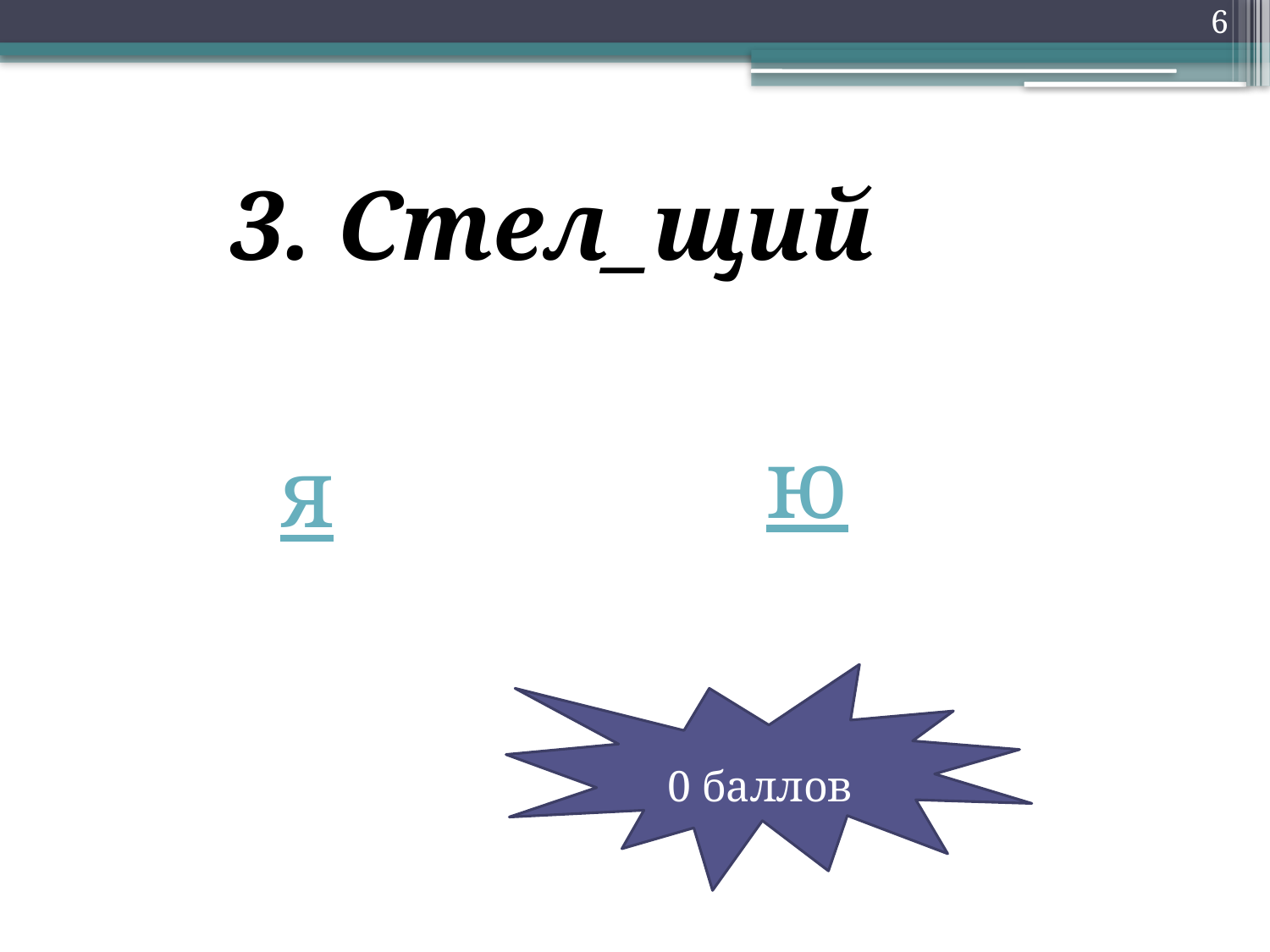

6
3. Стел_щий
ю
я

0 баллов